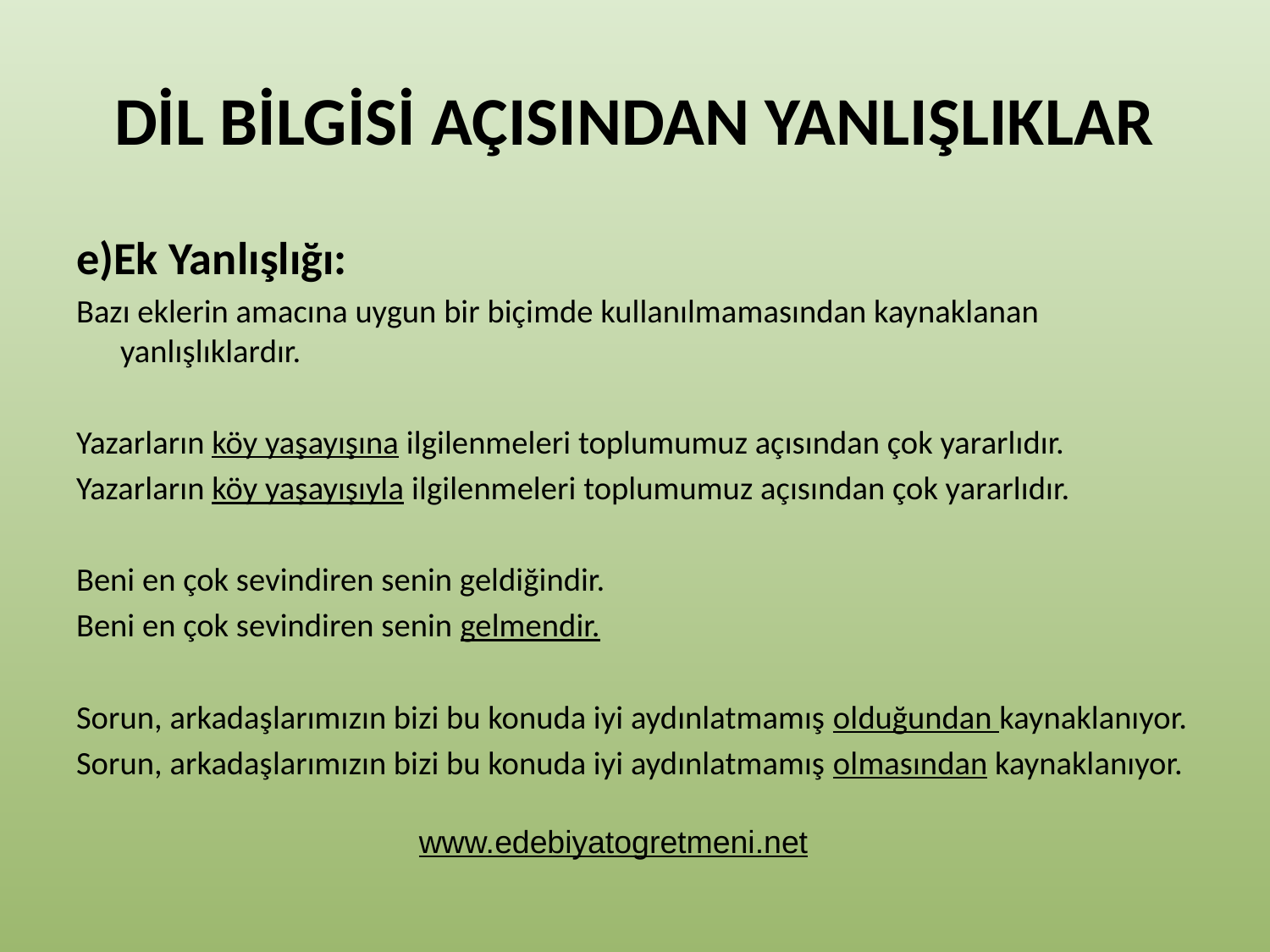

# DİL BİLGİSİ AÇISINDAN YANLIŞLIKLAR
e)Ek Yanlışlığı:
Bazı eklerin amacına uygun bir biçimde kullanılmamasından kaynaklanan yanlışlıklardır.

Yazarların köy yaşayışına ilgilenmeleri toplumumuz açısından çok yararlıdır.
Yazarların köy yaşayışıyla ilgilenmeleri toplumumuz açısından çok yararlıdır.

Beni en çok sevindiren senin geldiğindir.
Beni en çok sevindiren senin gelmendir.

Sorun, arkadaşlarımızın bizi bu konuda iyi aydınlatmamış olduğundan kaynaklanıyor.
Sorun, arkadaşlarımızın bizi bu konuda iyi aydınlatmamış olmasından kaynaklanıyor.

www.edebiyatogretmeni.net